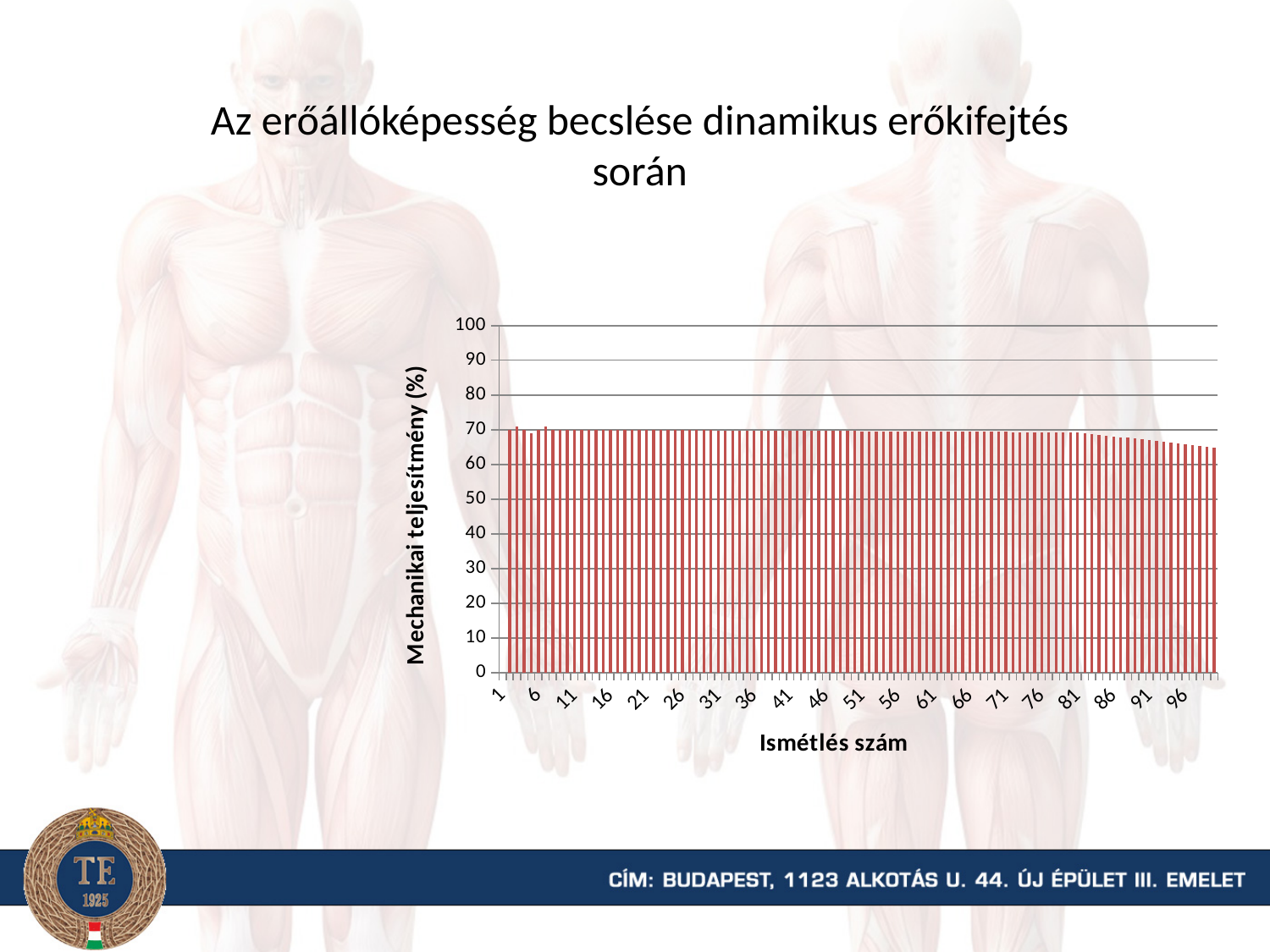

Az erőállóképesség becslése dinamikus erőkifejtés során

### Chart

| Category |  |
|---|---|